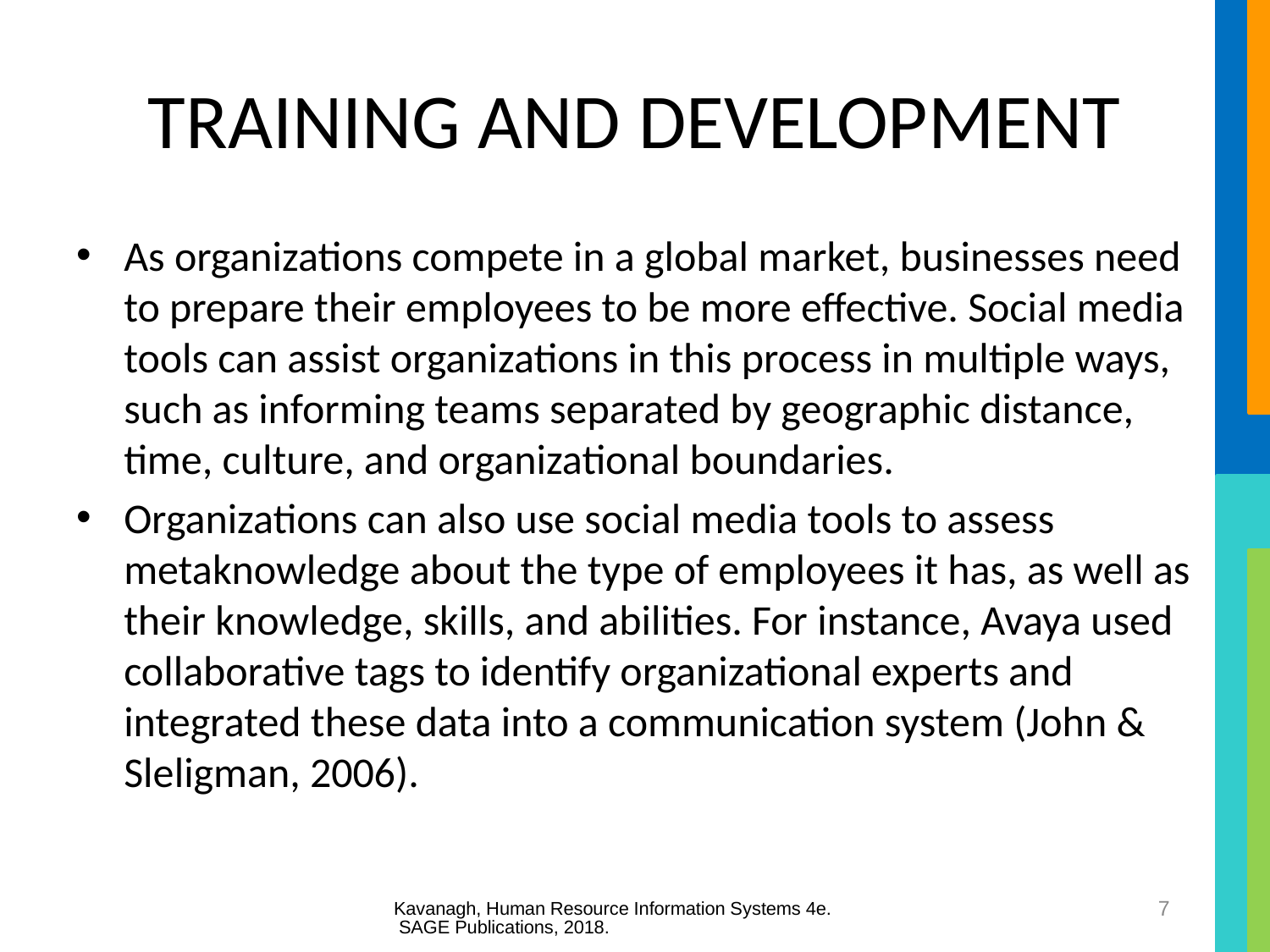

# TRAINING AND DEVELOPMENT
As organizations compete in a global market, businesses need to prepare their employees to be more effective. Social media tools can assist organizations in this process in multiple ways, such as informing teams separated by geographic distance, time, culture, and organizational boundaries.
Organizations can also use social media tools to assess metaknowledge about the type of employees it has, as well as their knowledge, skills, and abilities. For instance, Avaya used collaborative tags to identify organizational experts and integrated these data into a communication system (John & Sleligman, 2006).
Kavanagh, Human Resource Information Systems 4e. SAGE Publications, 2018.
7